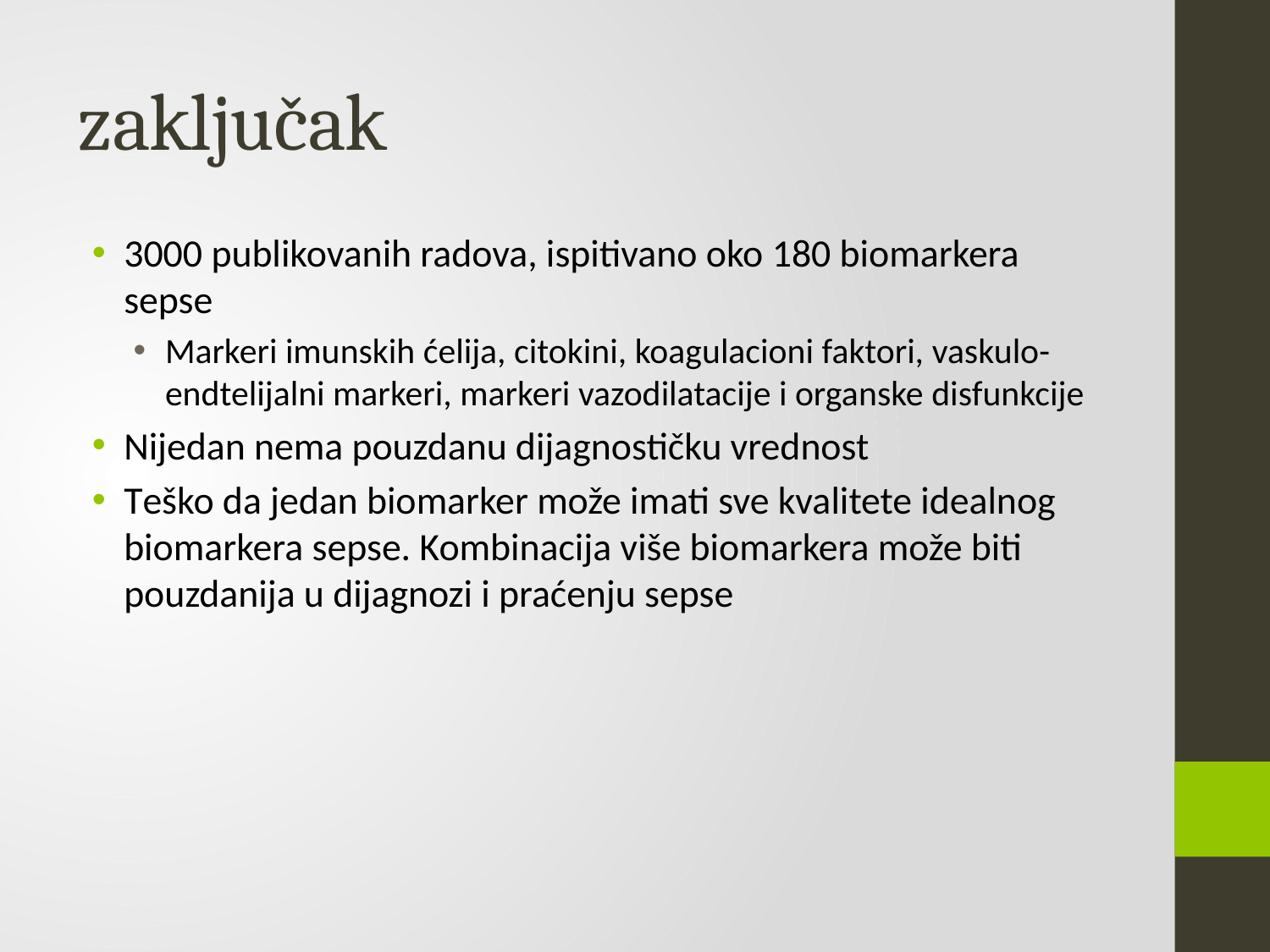

# zaključak
3000 publikovanih radova, ispitivano oko 180 biomarkera sepse
Markeri imunskih ćelija, citokini, koagulacioni faktori, vaskulo-endtelijalni markeri, markeri vazodilatacije i organske disfunkcije
Nijedan nema pouzdanu dijagnostičku vrednost
Teško da jedan biomarker može imati sve kvalitete idealnog biomarkera sepse. Kombinacija više biomarkera može biti pouzdanija u dijagnozi i praćenju sepse